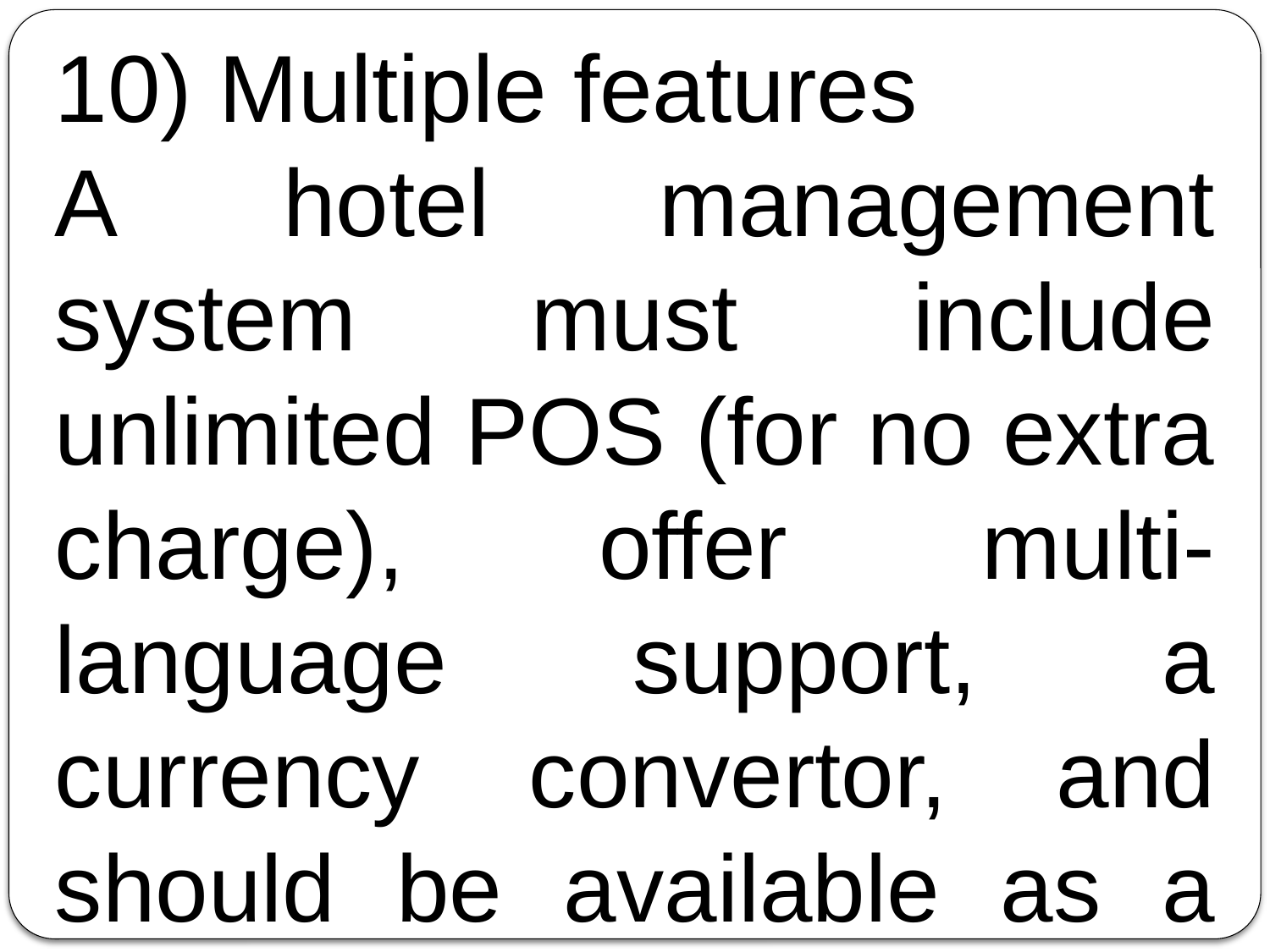

10) Multiple features
A hotel management system must include unlimited POS (for no extra charge), offer multi-language support, a currency convertor, and should be available as a pay-as-you-go service